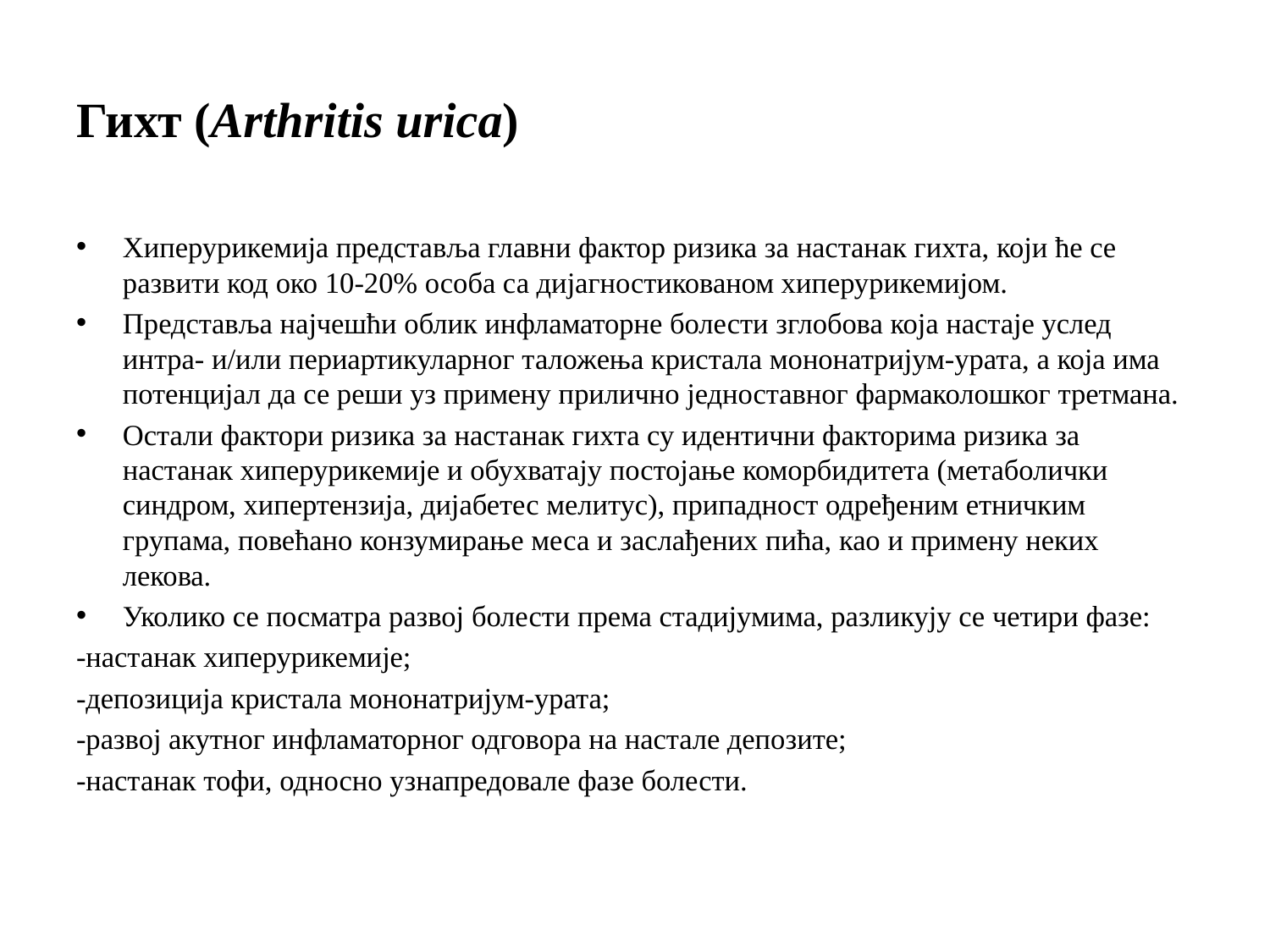

# Гихт (Arthritis urica)
Хиперурикемија представља главни фактор ризика за настанак гихта, који ће се развити код око 10-20% особа са дијагностикованом хиперурикемијом.
Представља најчешћи облик инфламаторне болести зглобова која настаје услед интра- и/или периартикуларног таложења кристала мононатријум-урата, а која има потенцијал да се реши уз примену прилично једноставног фармаколошког третмана.
Остали фактори ризика за настанак гихта су идентични факторима ризика за настанак хиперурикемије и обухватају постојање коморбидитета (метаболички синдром, хипертензија, дијабетес мелитус), припадност одређеним етничким групама, повећано конзумирање меса и заслађених пића, као и примену неких лекова.
Уколико се посматра развој болести према стадијумима, разликују се четири фазе:
-настанак хиперурикемије;
-депозиција кристала мононатријум-урата;
-развој акутног инфламаторног одговора на настале депозите;
-настанак тофи, односно узнапредовале фазе болести.